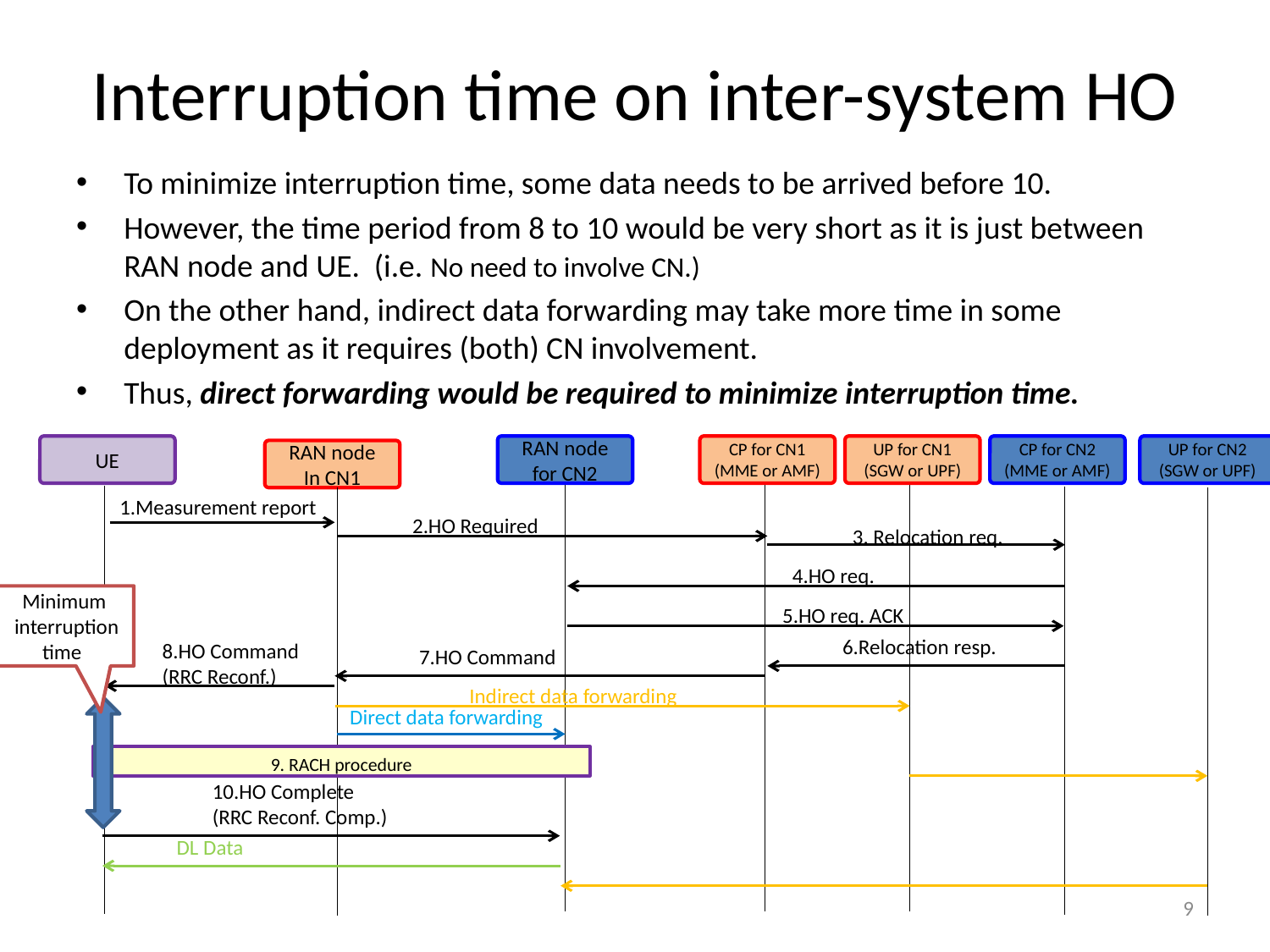

# Interruption time on inter-system HO
To minimize interruption time, some data needs to be arrived before 10.
However, the time period from 8 to 10 would be very short as it is just between RAN node and UE.  (i.e. No need to involve CN.)
On the other hand, indirect data forwarding may take more time in some deployment as it requires (both) CN involvement.
Thus, direct forwarding would be required to minimize interruption time.
UE
RAN node for CN2
CP for CN1
(MME or AMF)
UP for CN1
(SGW or UPF)
CP for CN2
(MME or AMF)
UP for CN2
(SGW or UPF)
RAN node
In CN1
1.Measurement report
2.HO Required
3. Relocation req.
4.HO req.
Minimum
 interruption
time
5.HO req. ACK
6.Relocation resp.
8.HO Command
(RRC Reconf.)
7.HO Command
Indirect data forwarding

Direct data forwarding
9. RACH procedure
10.HO Complete
(RRC Reconf. Comp.)
DL Data
9